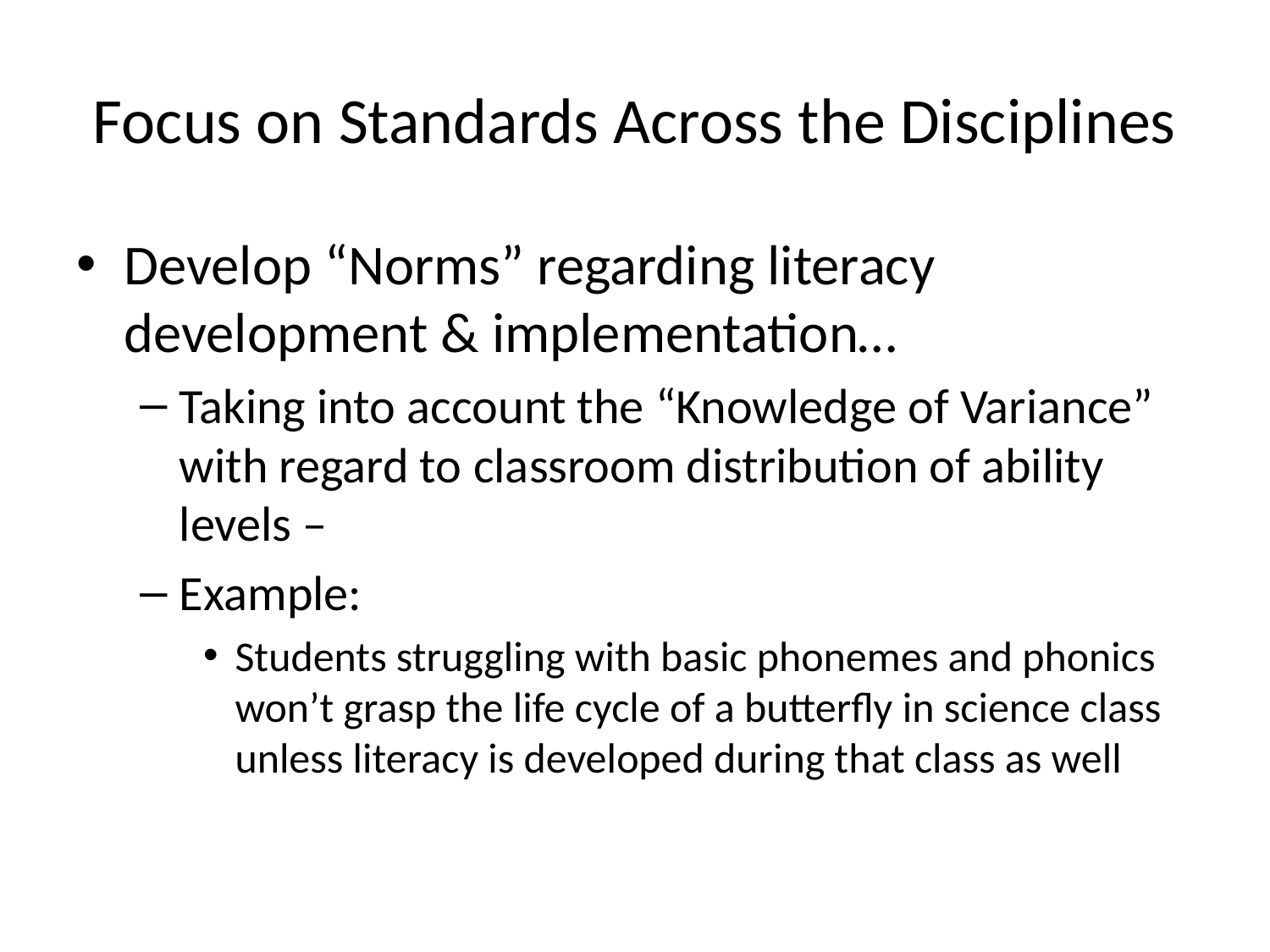

# Focus on Standards Across the Disciplines
Develop “Norms” regarding literacy development & implementation…
Taking into account the “Knowledge of Variance” with regard to classroom distribution of ability levels –
Example:
Students struggling with basic phonemes and phonics won’t grasp the life cycle of a butterfly in science class unless literacy is developed during that class as well